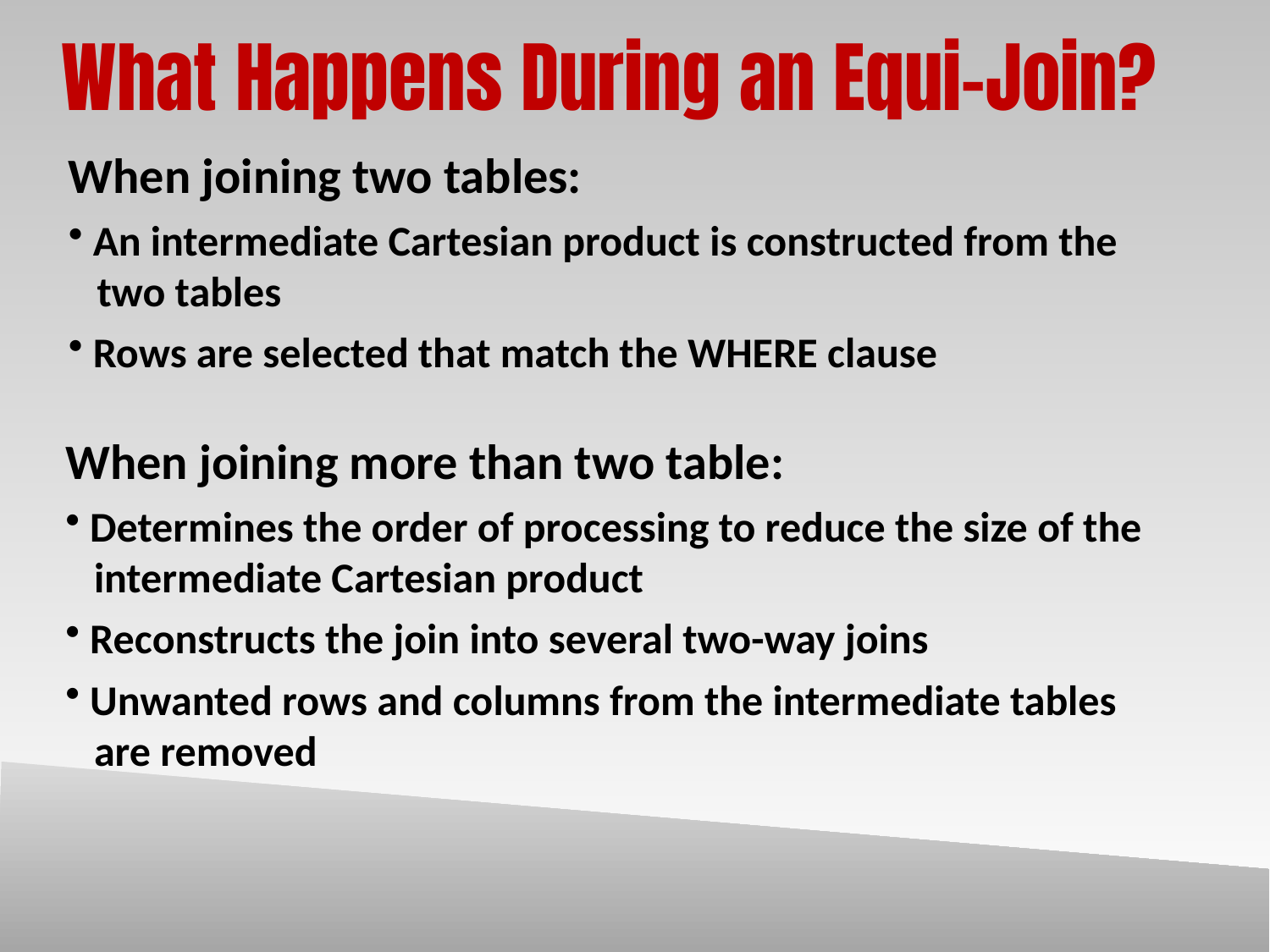

What Happens During an Equi-Join?
When joining two tables:
 An intermediate Cartesian product is constructed from the
   two tables
 Rows are selected that match the WHERE clause
When joining more than two table:
 Determines the order of processing to reduce the size of the
   intermediate Cartesian product
 Reconstructs the join into several two-way joins
 Unwanted rows and columns from the intermediate tables
   are removed